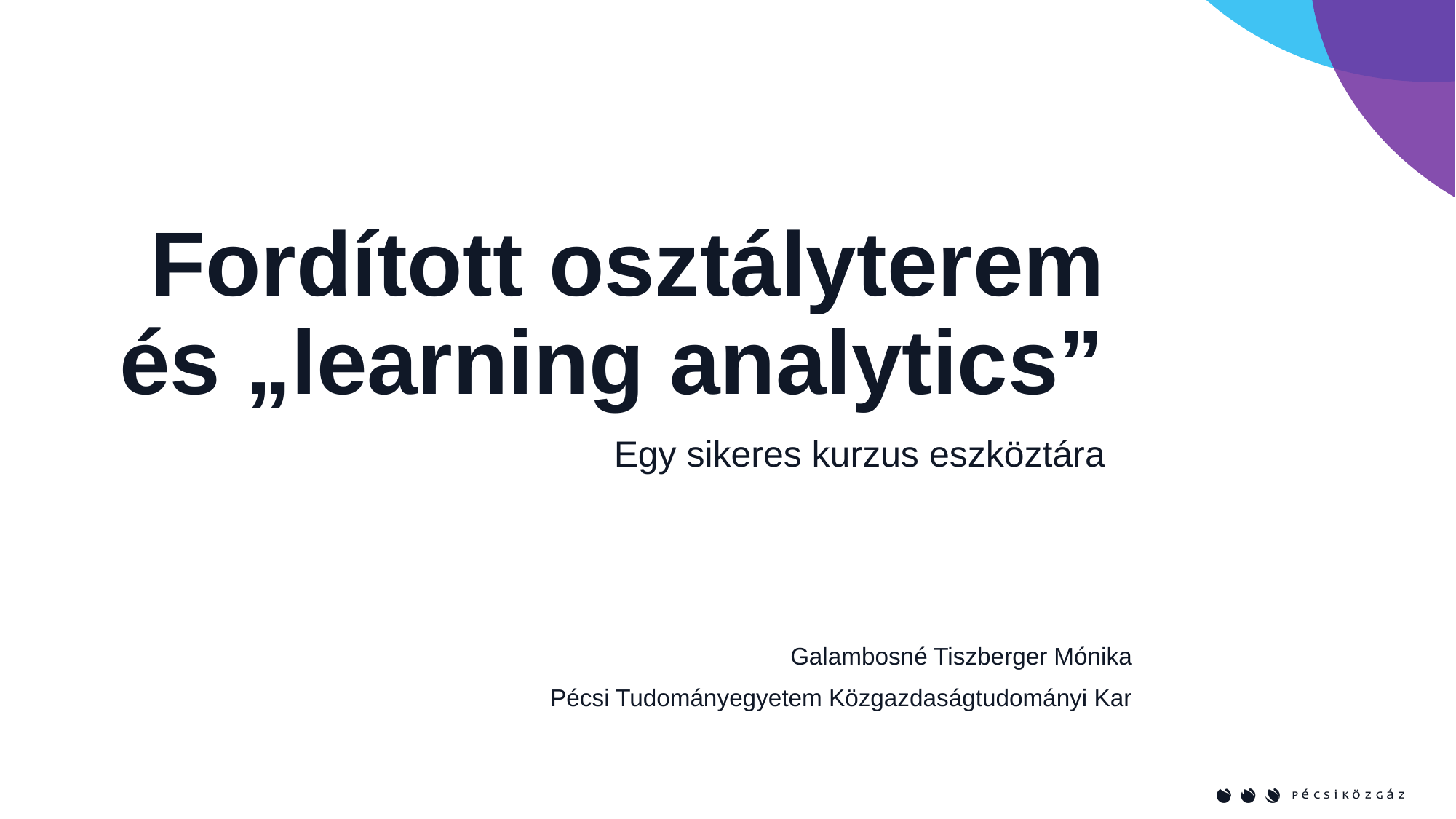

# Fordított osztályterem és „learning analytics”
Egy sikeres kurzus eszköztára
Galambosné Tiszberger Mónika
Pécsi Tudományegyetem Közgazdaságtudományi Kar